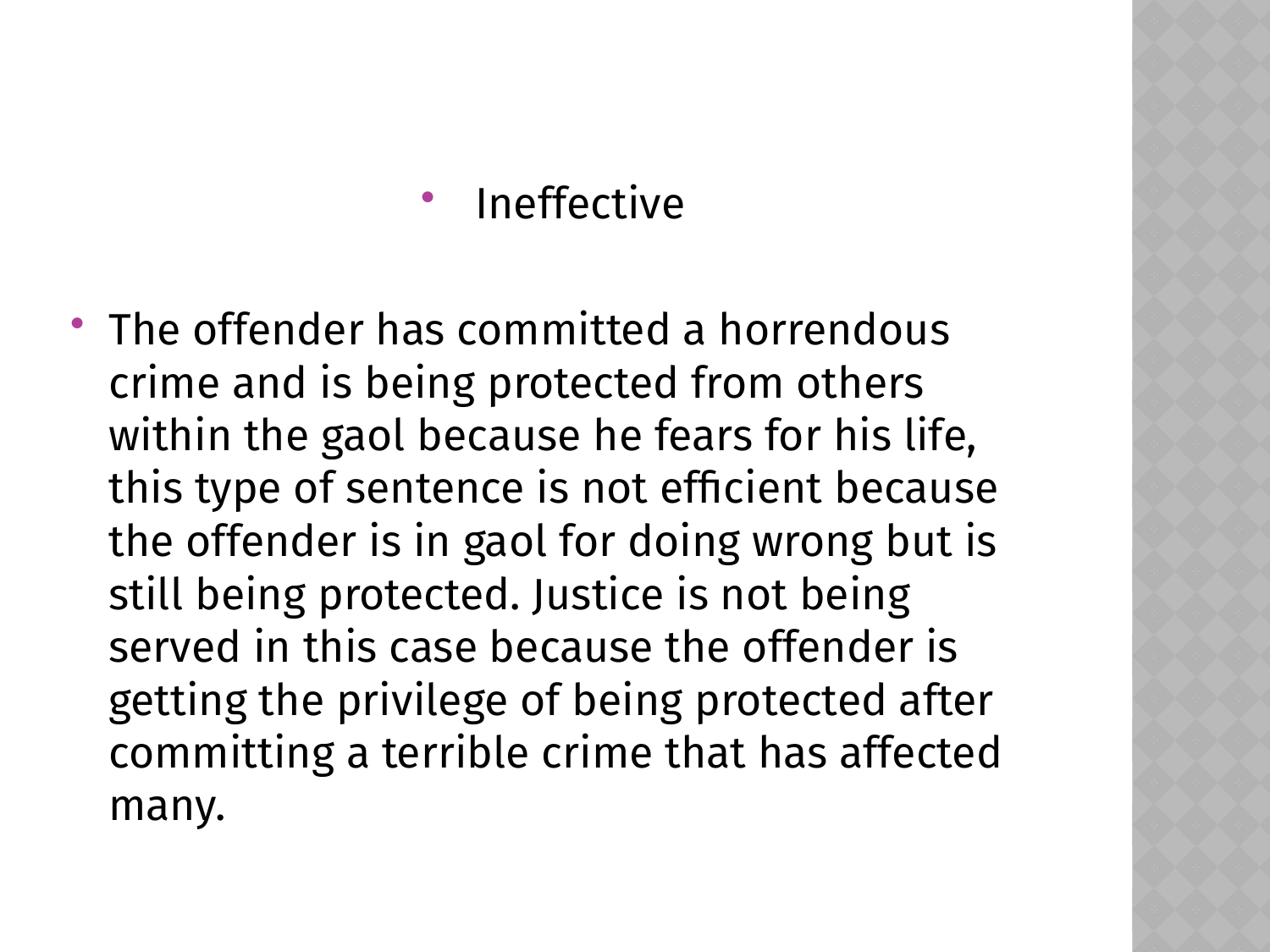

#
Ineffective

The offender has committed a horrendous crime and is being protected from others within the gaol because he fears for his life, this type of sentence is not efficient because the offender is in gaol for doing wrong but is still being protected. Justice is not being served in this case because the offender is getting the privilege of being protected after committing a terrible crime that has affected many.